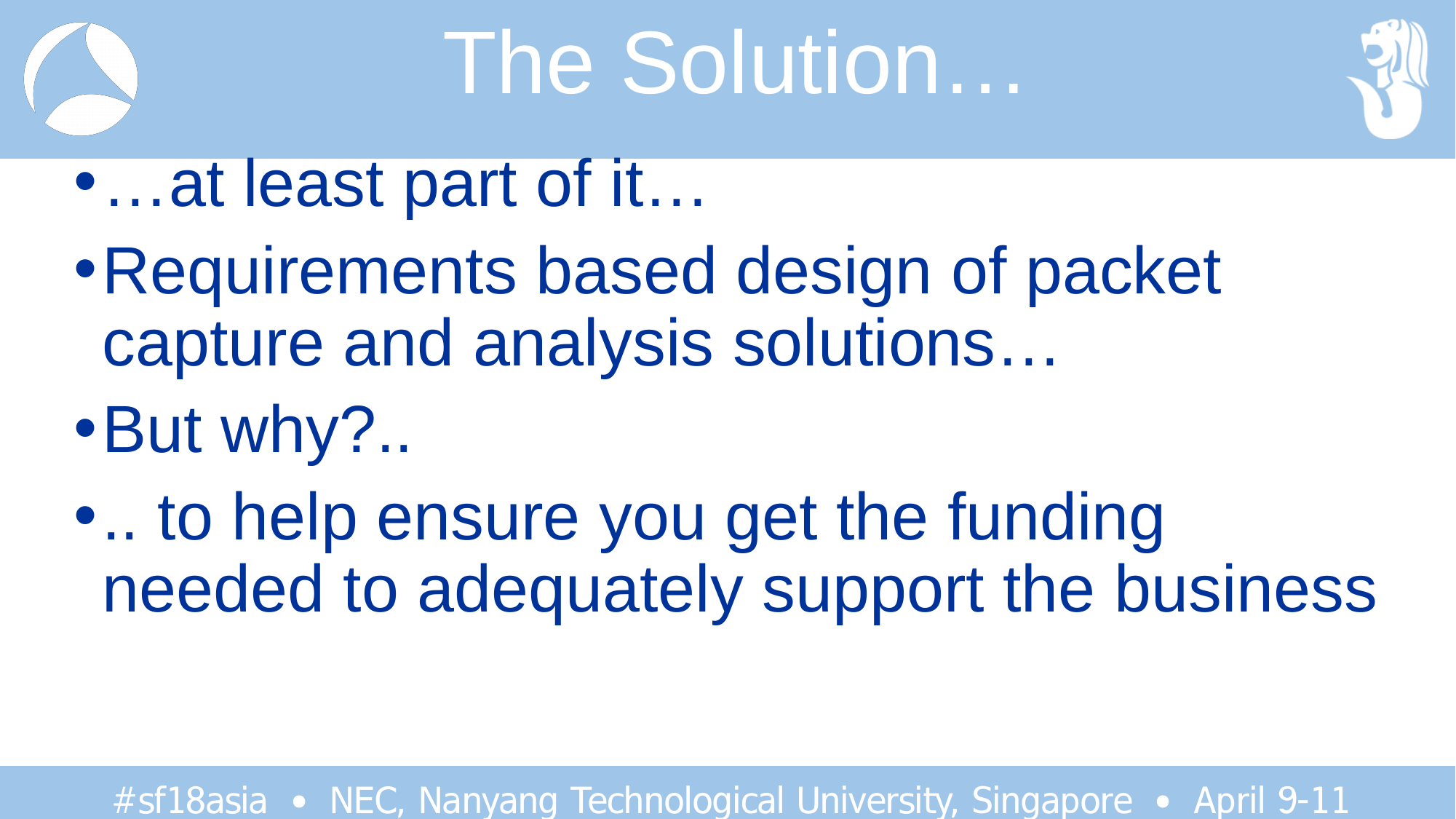

# The Solution…
…at least part of it…
Requirements based design of packet capture and analysis solutions…
But why?..
.. to help ensure you get the funding needed to adequately support the business